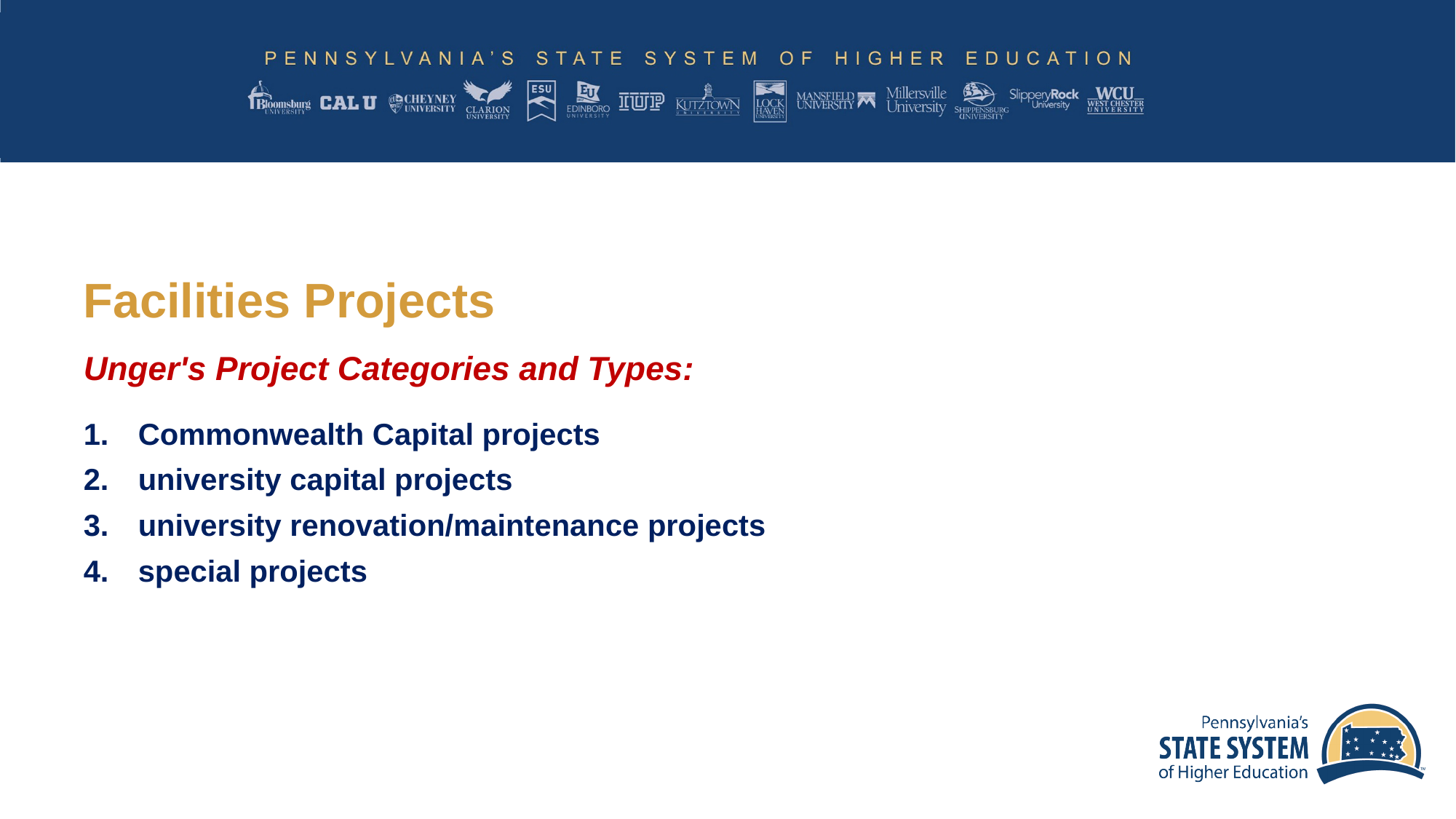

Facilities Projects
Unger's Project Categories and Types:
Commonwealth Capital projects
university capital projects
university renovation/maintenance projects
special projects